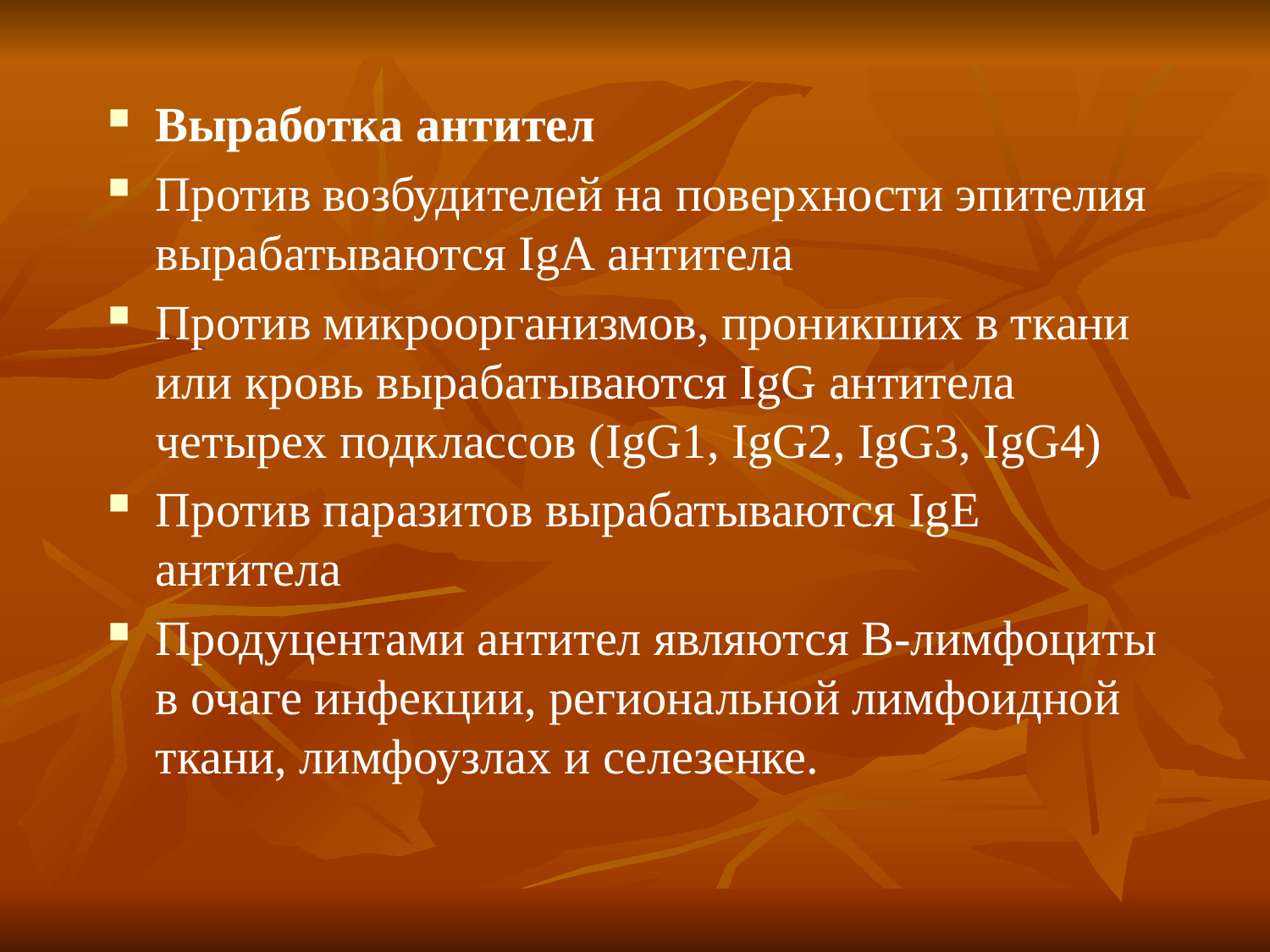

Выработка антител
Против возбудителей на поверхности эпителия вырабатываются IgA антитела
Против микроорганизмов, проникших в ткани или кровь вырабатываются IgG антитела четырех подклассов (IgG1, IgG2, IgG3, IgG4)
Против паразитов вырабатываются IgE антитела
Продуцентами антител являются В-лимфоциты в очаге инфекции, региональной лимфоидной ткани, лимфоузлах и селезенке.